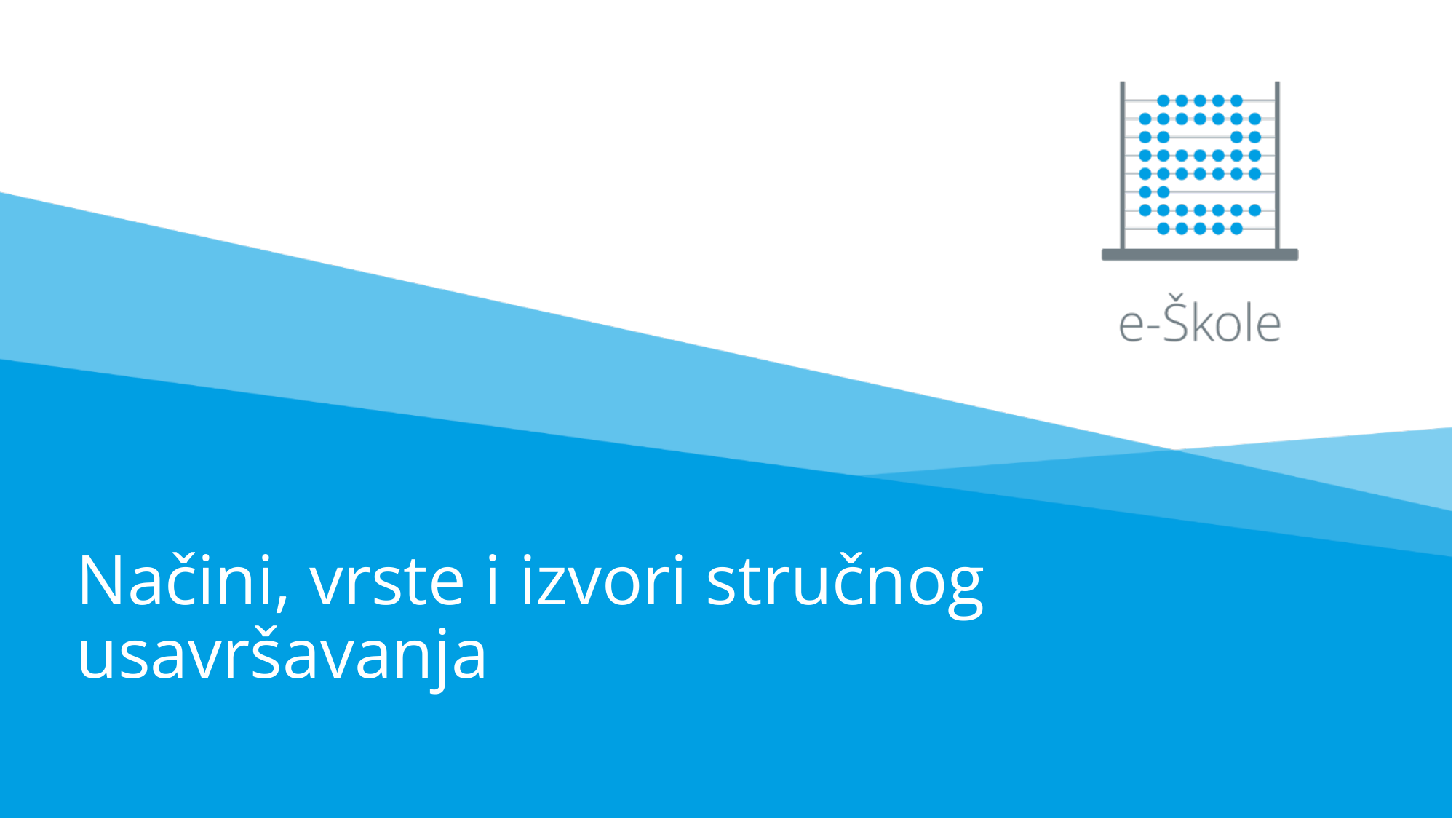

# Načini, vrste i izvori stručnog usavršavanja